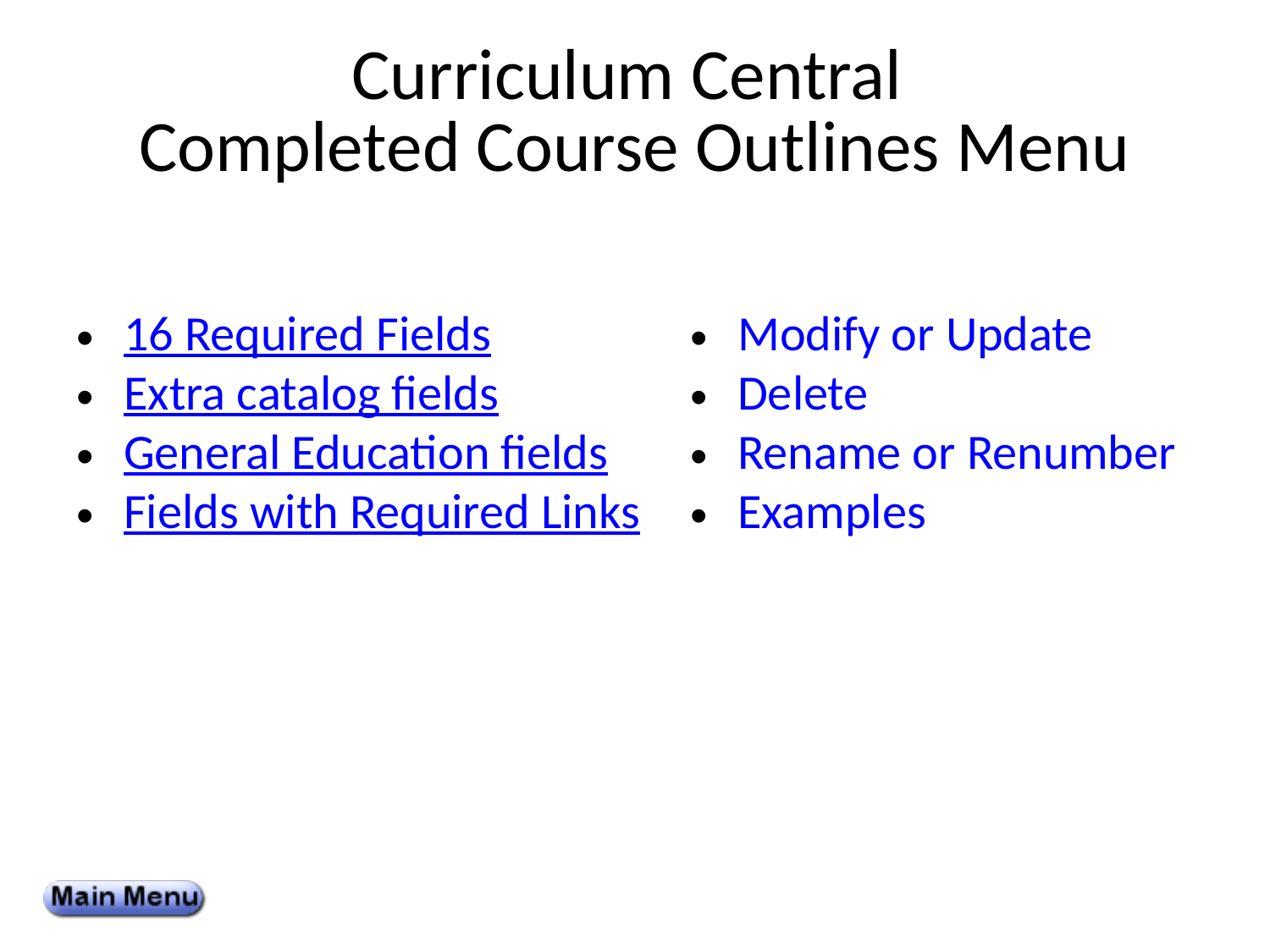

# Curriculum Central Completed Course Outlines Menu
16 Required Fields
Extra catalog fields
General Education fields
Fields with Required Links
Modify or Update
Delete
Rename or Renumber
Examples